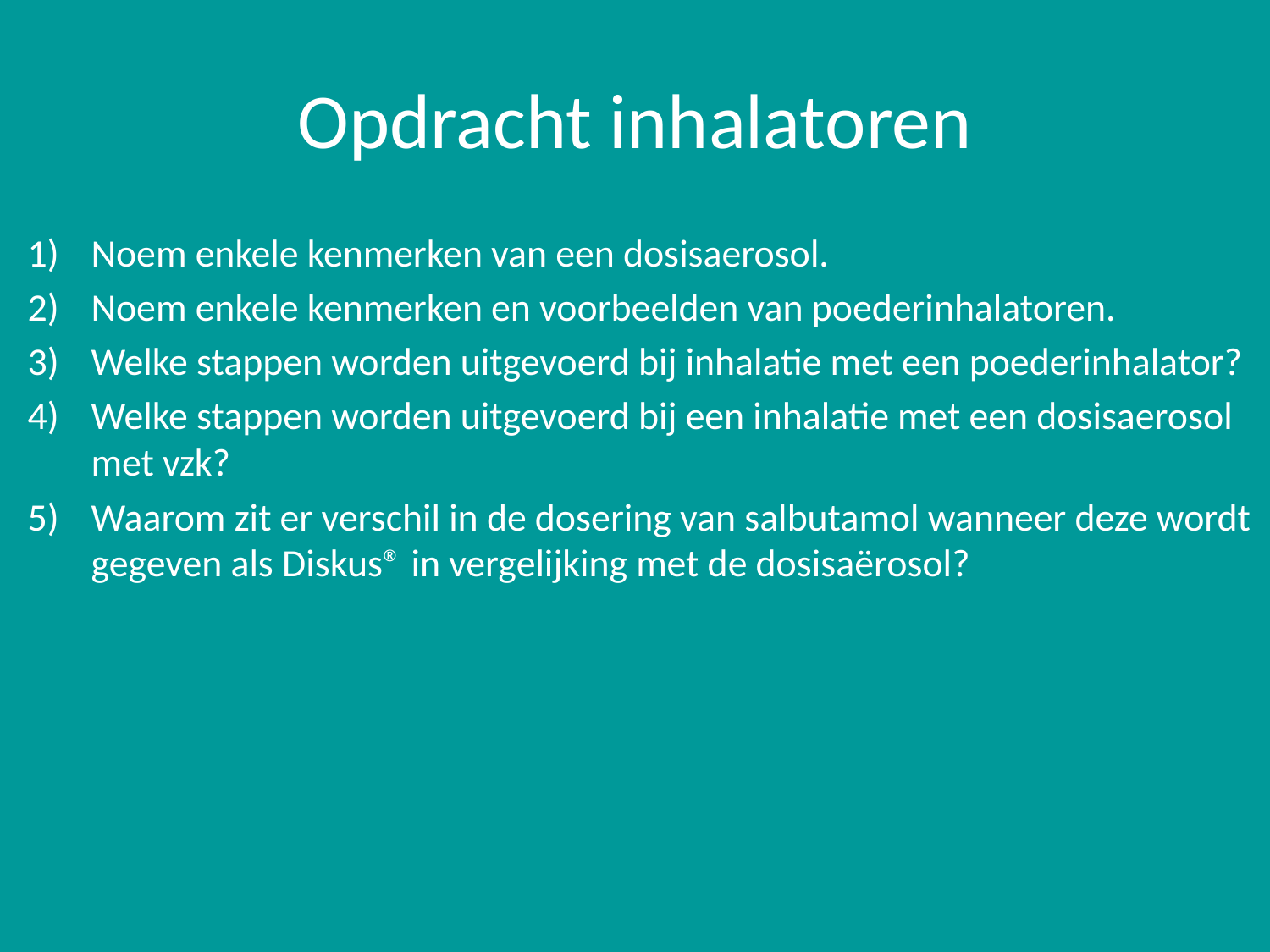

# Opdracht inhalatoren
Noem enkele kenmerken van een dosisaerosol.
Noem enkele kenmerken en voorbeelden van poederinhalatoren.
Welke stappen worden uitgevoerd bij inhalatie met een poederinhalator?
Welke stappen worden uitgevoerd bij een inhalatie met een dosisaerosol met vzk?
Waarom zit er verschil in de dosering van salbutamol wanneer deze wordt gegeven als Diskus® in vergelijking met de dosisaërosol?